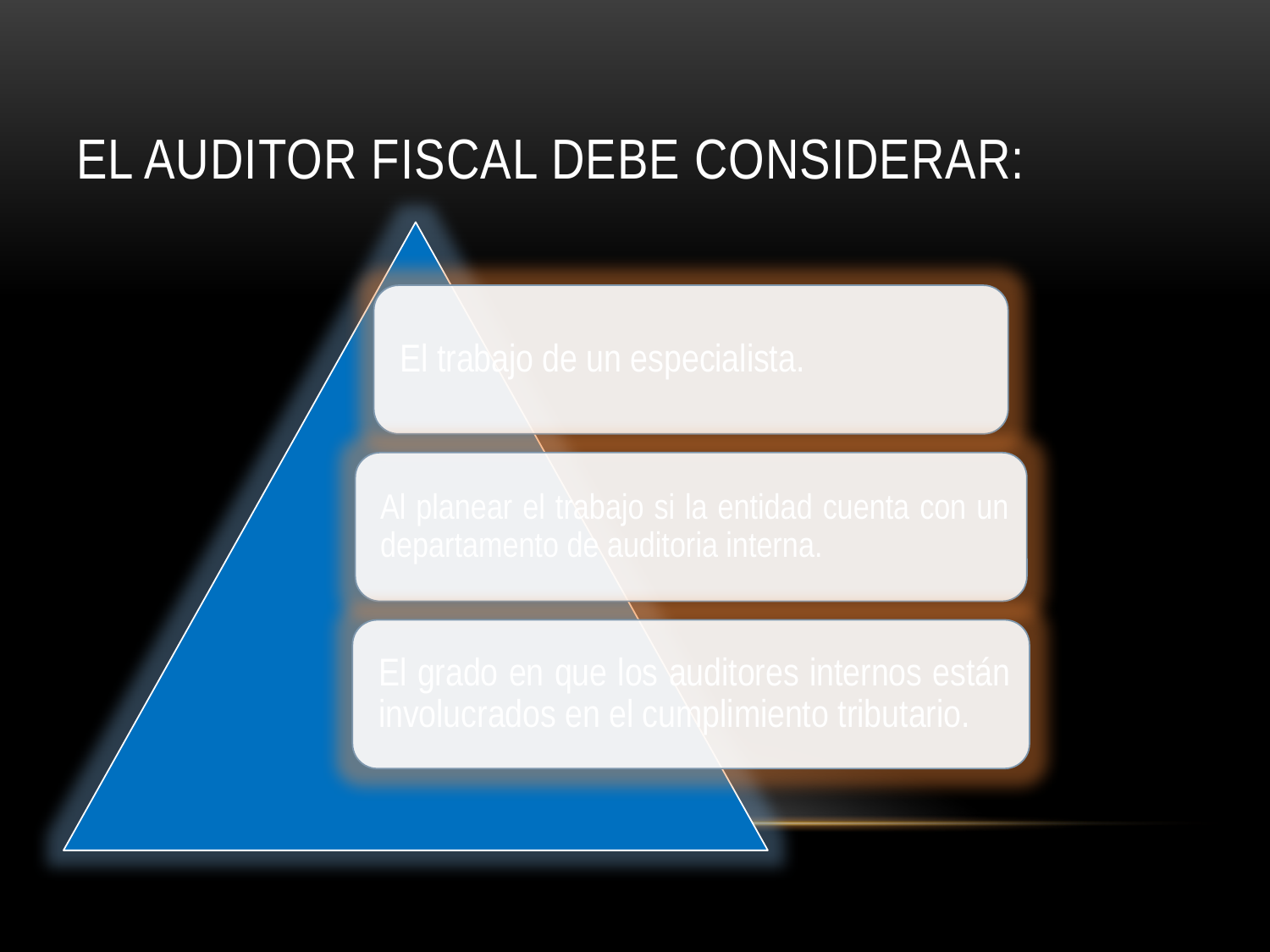

# El auditor fiscal debe considerar:
El trabajo de un especialista.
Al planear el trabajo si la entidad cuenta con un departamento de auditoria interna.
El grado en que los auditores internos están involucrados en el cumplimiento tributario.